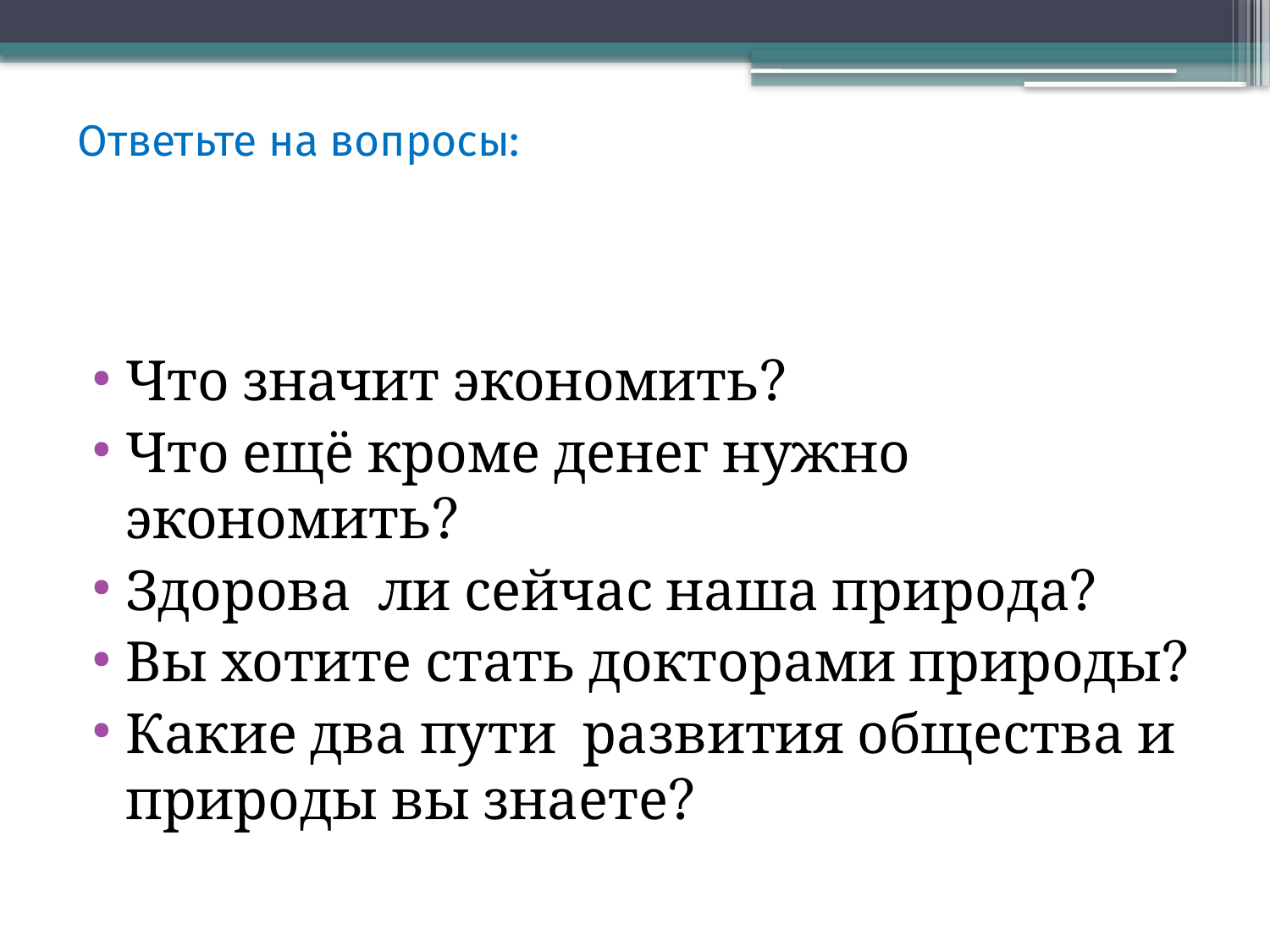

# Ответьте на вопросы:

Что значит экономить?
Что ещё кроме денег нужно экономить?
Здорова  ли сейчас наша природа?
Вы хотите стать докторами природы?
Какие два пути  развития общества и природы вы знаете?